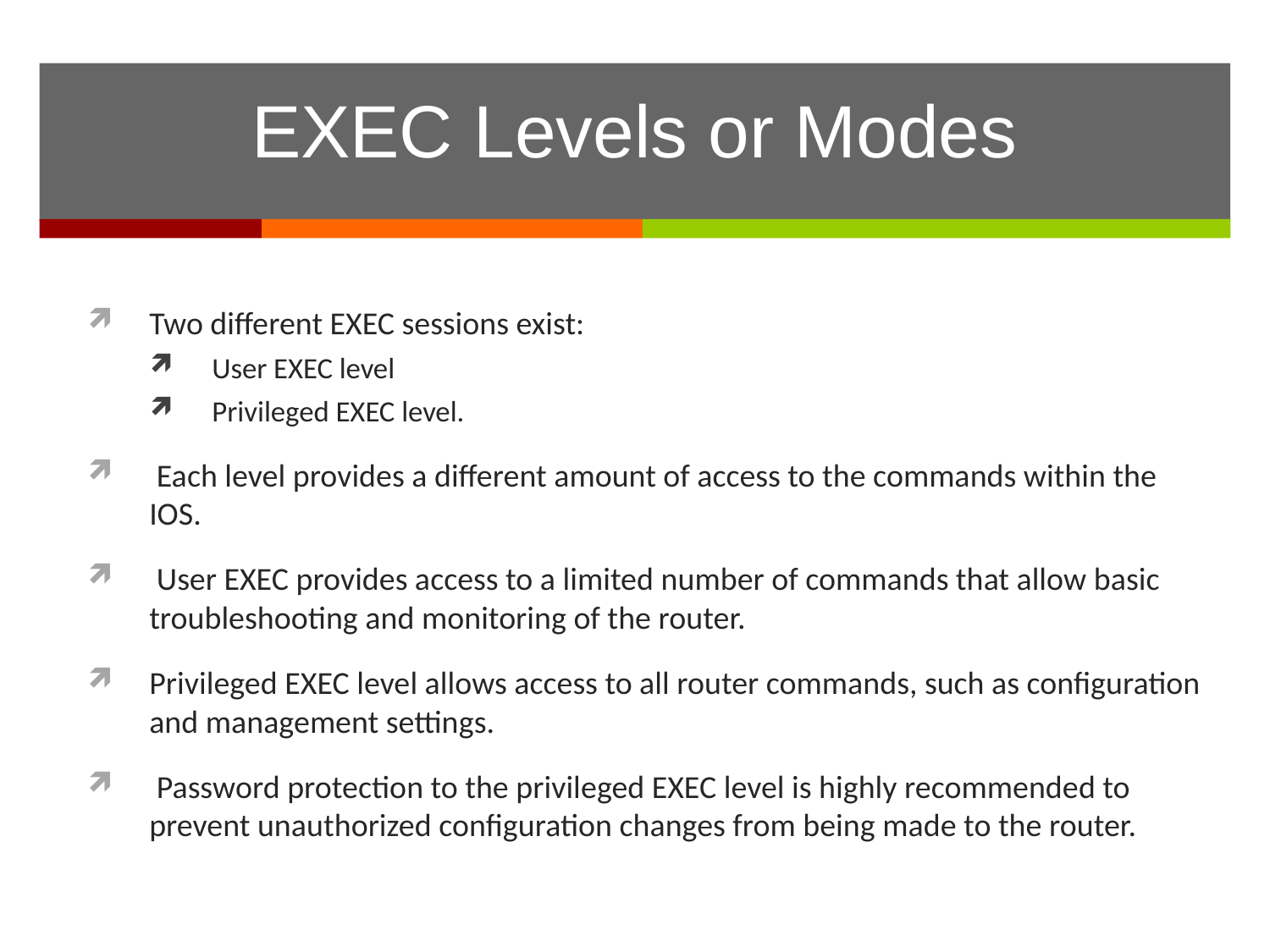

# EXEC Levels or Modes
Two different EXEC sessions exist:
User EXEC level
Privileged EXEC level.
 Each level provides a different amount of access to the commands within the IOS.
 User EXEC provides access to a limited number of commands that allow basic troubleshooting and monitoring of the router.
Privileged EXEC level allows access to all router commands, such as configuration and management settings.
 Password protection to the privileged EXEC level is highly recommended to prevent unauthorized configuration changes from being made to the router.